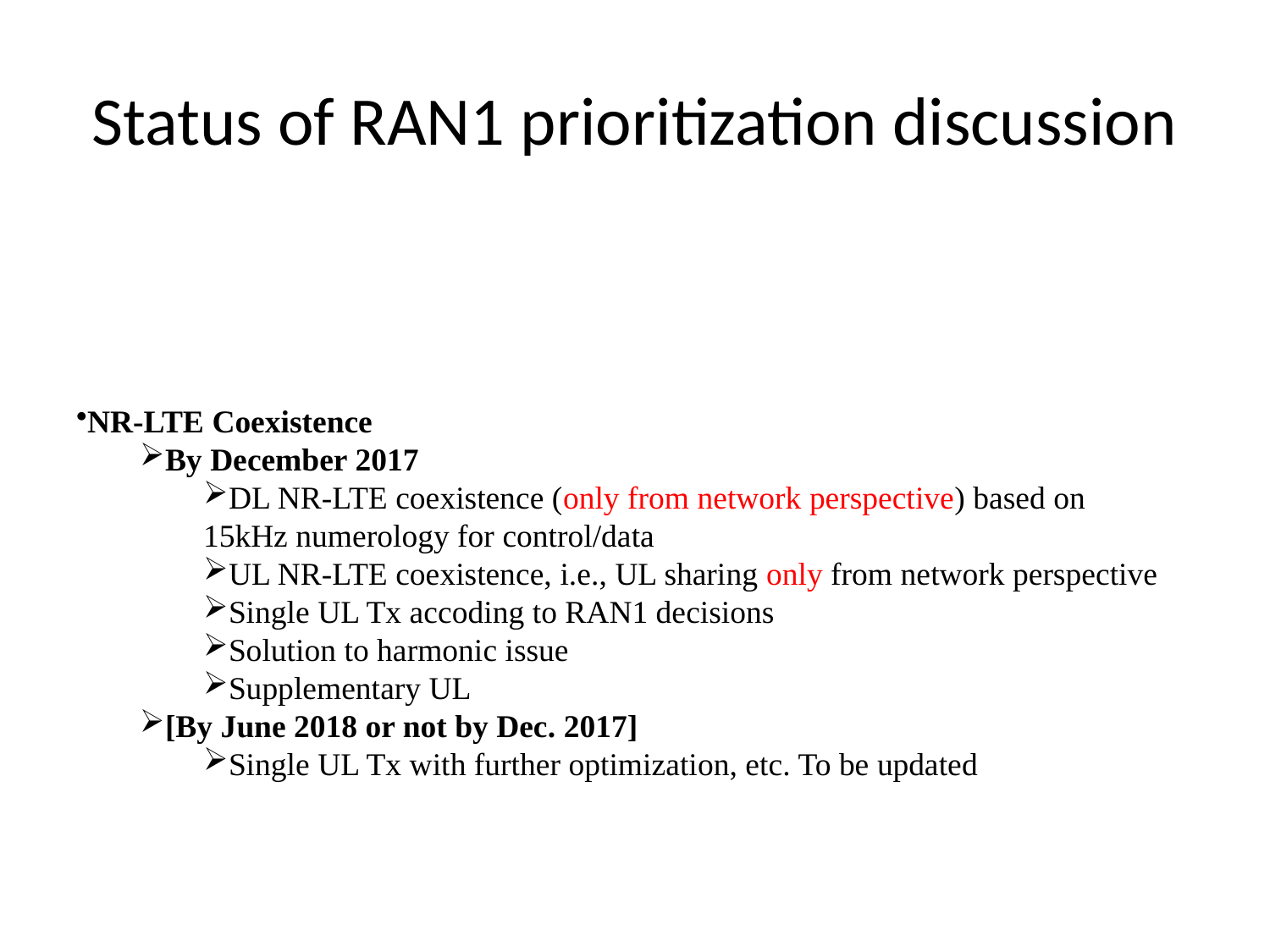

# Status of RAN1 prioritization discussion
NR-LTE Coexistence
By December 2017
DL NR-LTE coexistence (only from network perspective) based on 15kHz numerology for control/data
UL NR-LTE coexistence, i.e., UL sharing only from network perspective
Single UL Tx accoding to RAN1 decisions
Solution to harmonic issue
Supplementary UL
[By June 2018 or not by Dec. 2017]
Single UL Tx with further optimization, etc. To be updated